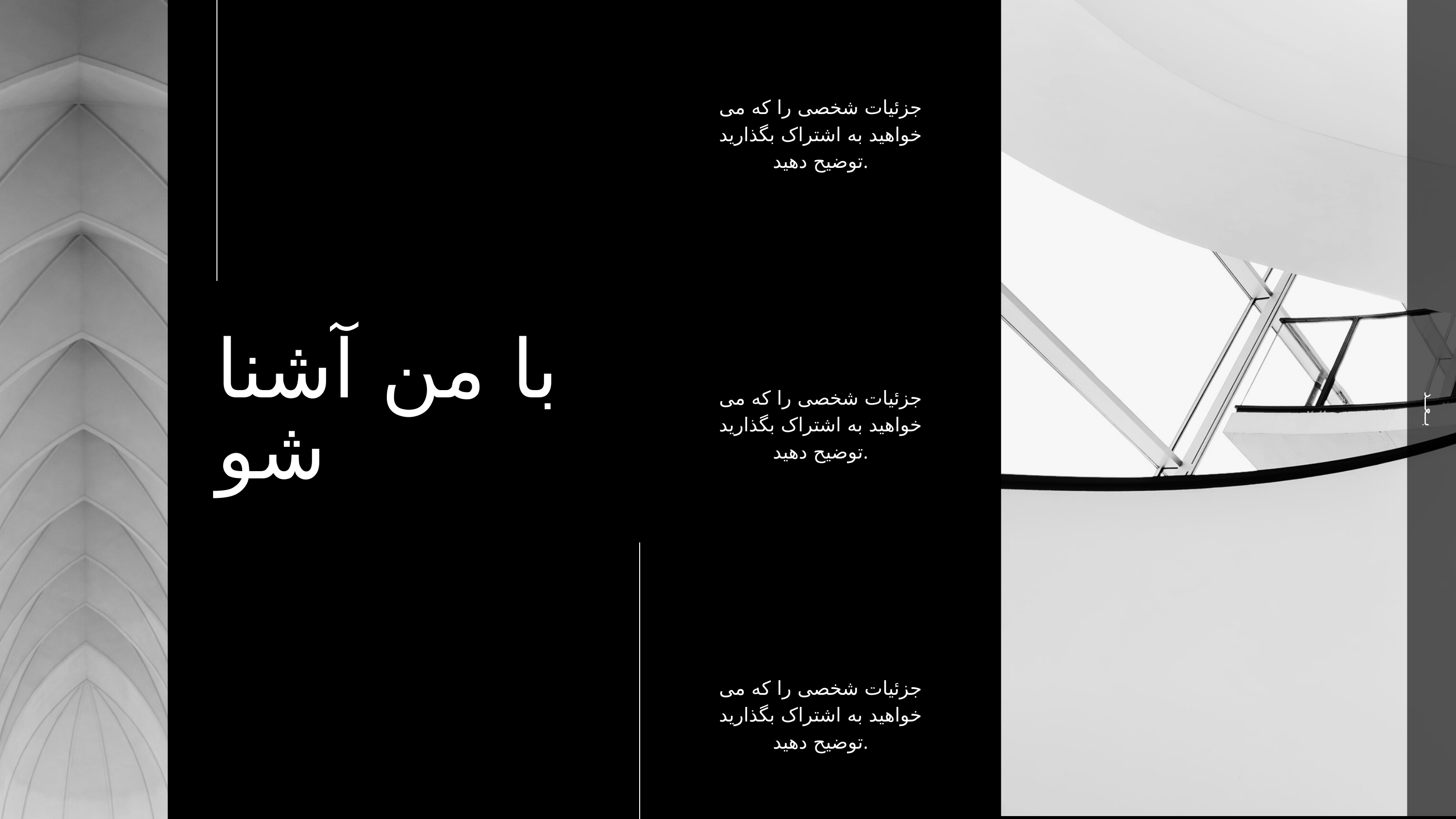

جزئیات شخصی را که می خواهید به اشتراک بگذارید توضیح دهید.
با من آشنا شو
جزئیات شخصی را که می خواهید به اشتراک بگذارید توضیح دهید.
بعد
جزئیات شخصی را که می خواهید به اشتراک بگذارید توضیح دهید.